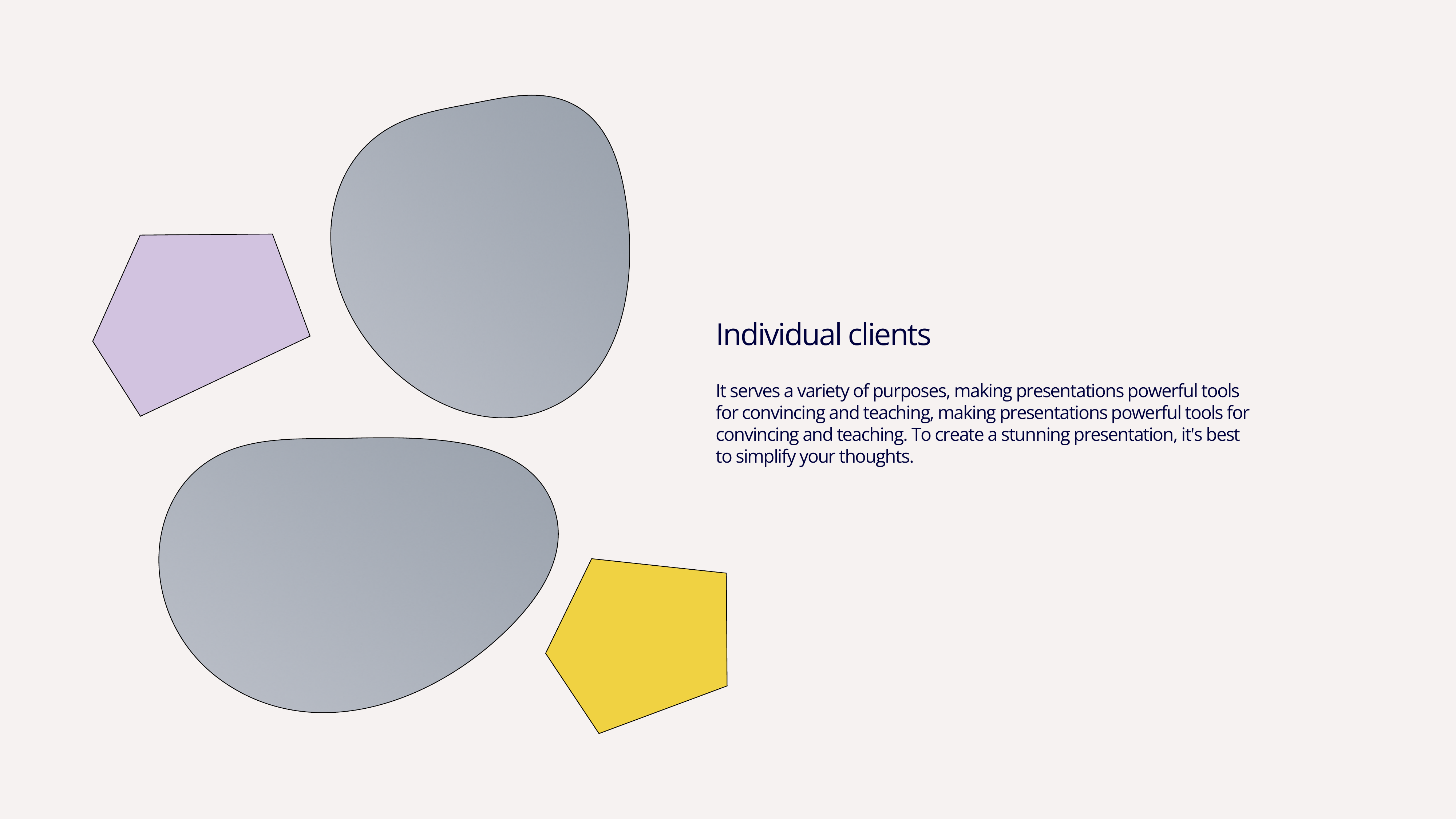

Individual clients
It serves a variety of purposes, making presentations powerful tools for convincing and teaching, making presentations powerful tools for convincing and teaching. To create a stunning presentation, it's best to simplify your thoughts.